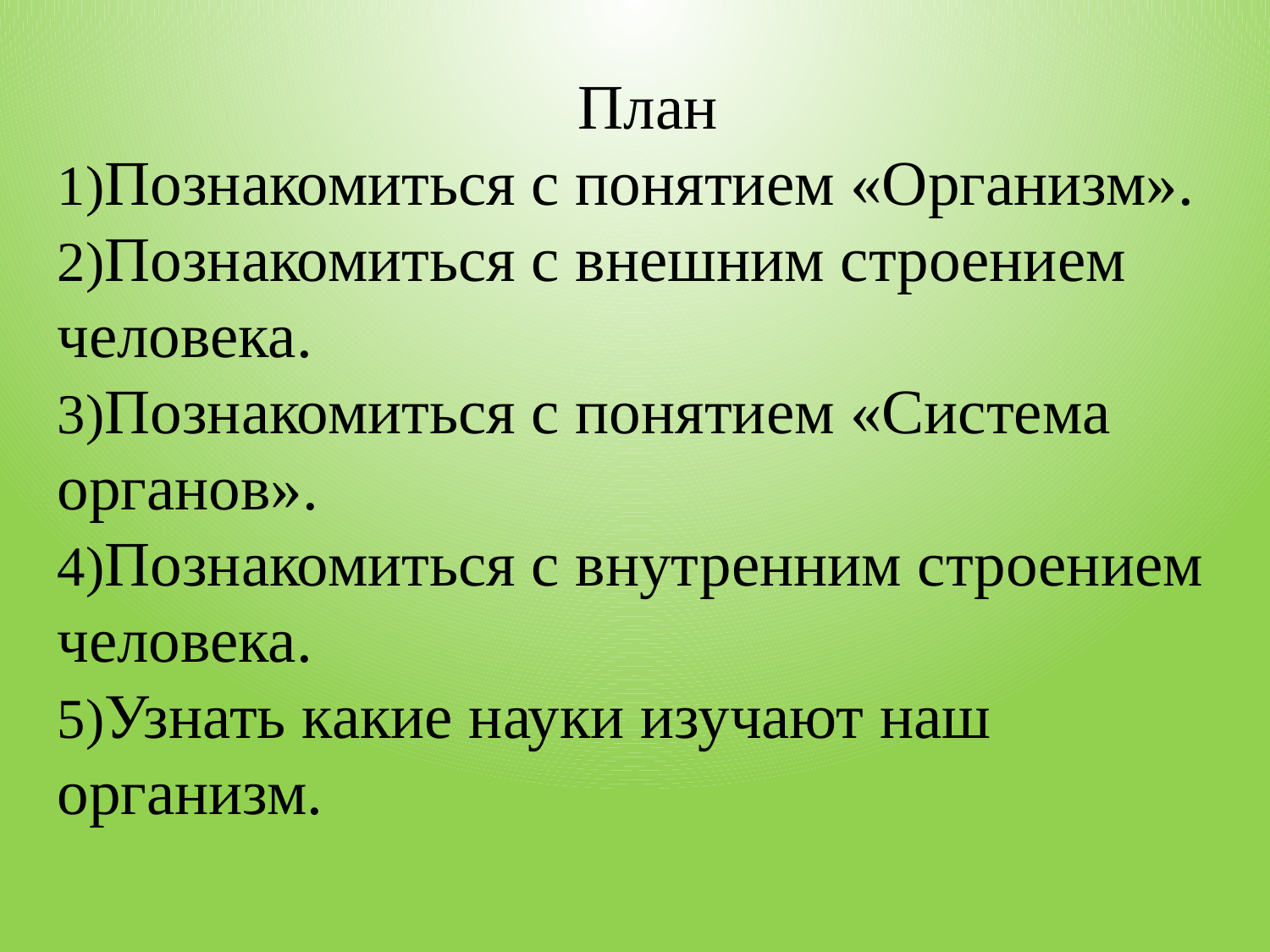

План
1)Познакомиться с понятием «Организм».
2)Познакомиться с внешним строением человека.
3)Познакомиться с понятием «Система органов».
4)Познакомиться с внутренним строением человека.
5)Узнать какие науки изучают наш организм.